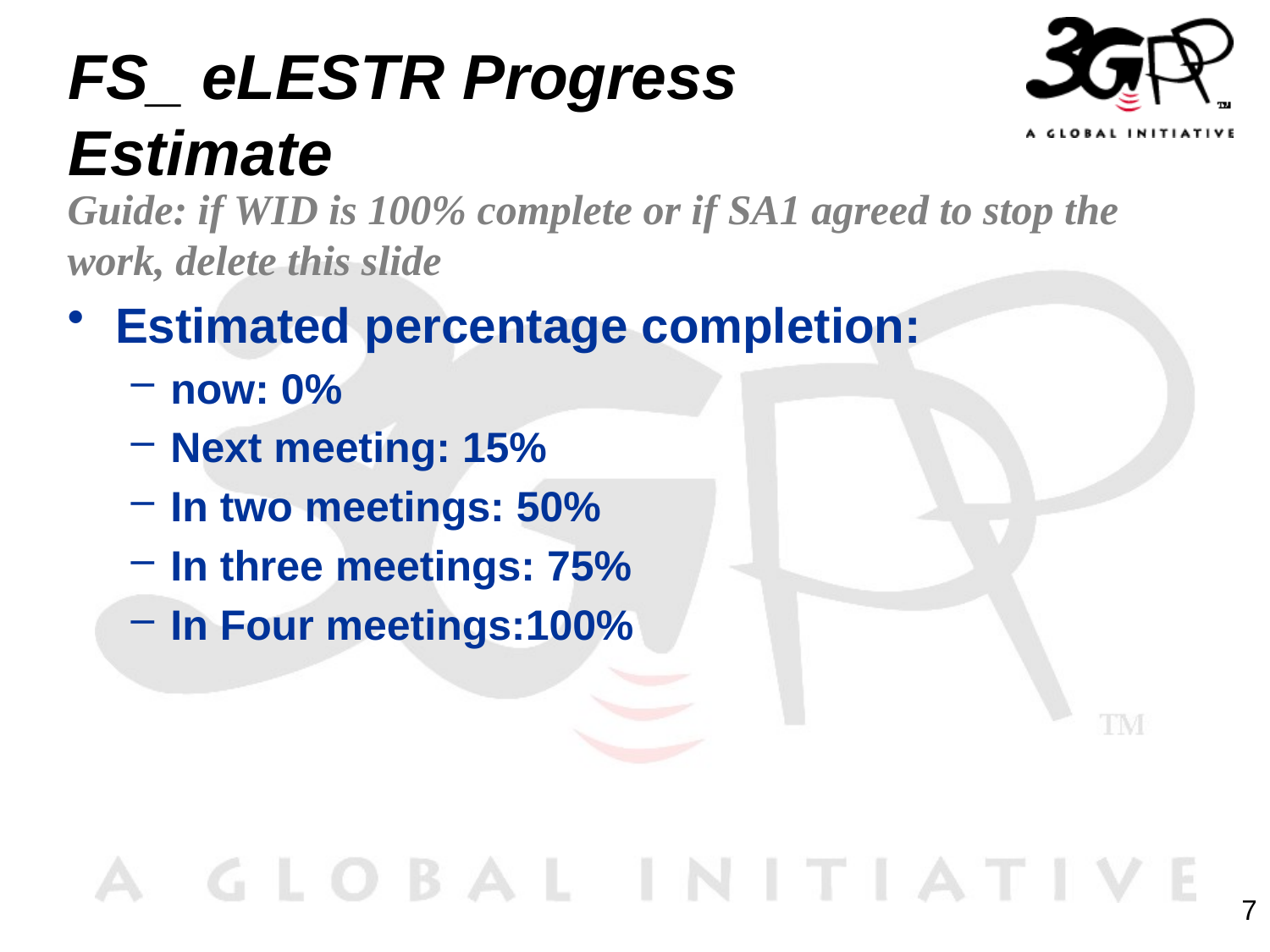

# FS_ eLESTR Progress Estimate
Guide: if WID is 100% complete or if SA1 agreed to stop the work, delete this slide
Estimated percentage completion:
now: 0%
Next meeting: 15%
In two meetings: 50%
In three meetings: 75%
In Four meetings:100%
7